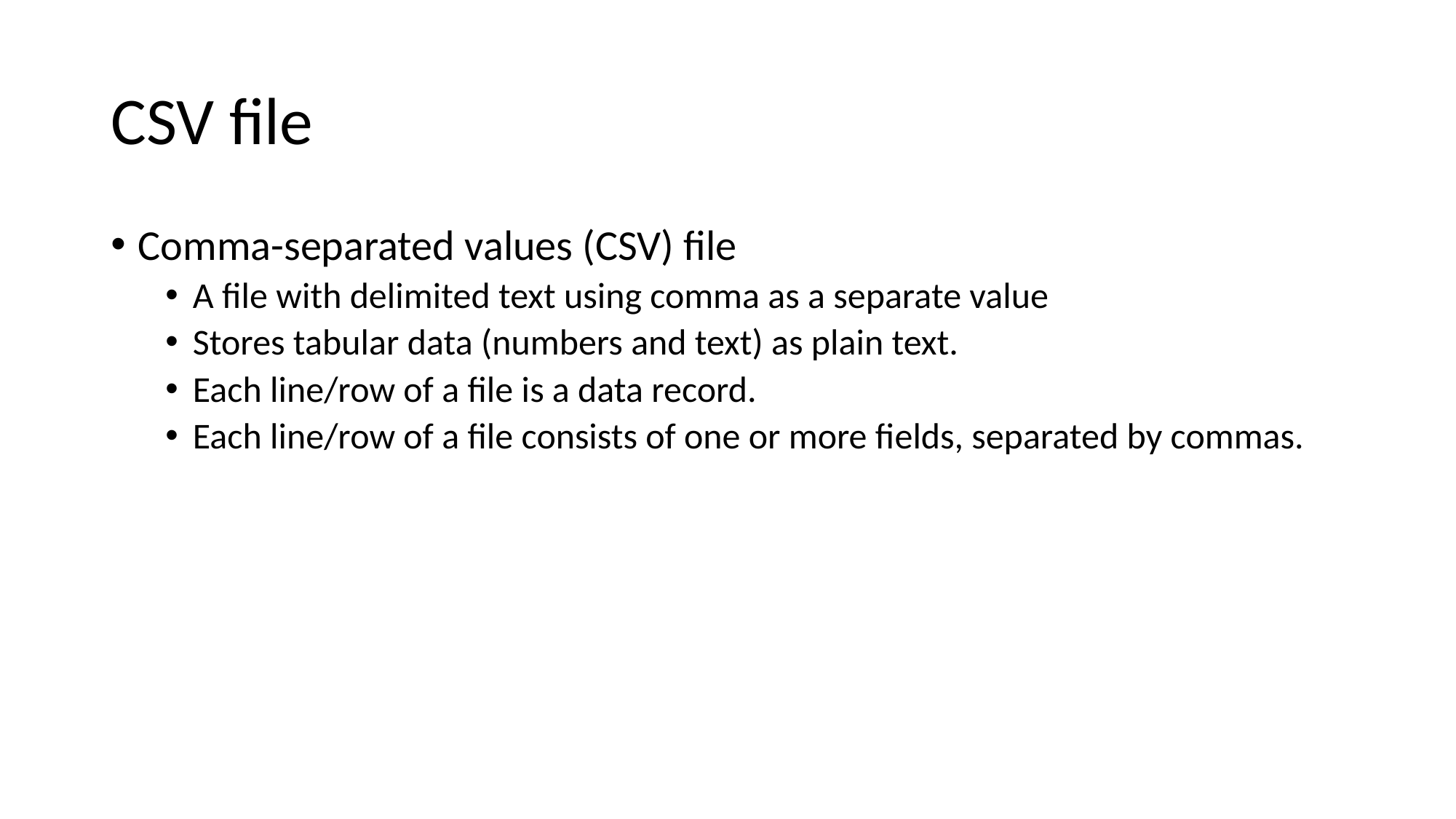

# CSV file
Comma-separated values (CSV) file
A file with delimited text using comma as a separate value
Stores tabular data (numbers and text) as plain text.
Each line/row of a file is a data record.
Each line/row of a file consists of one or more fields, separated by commas.